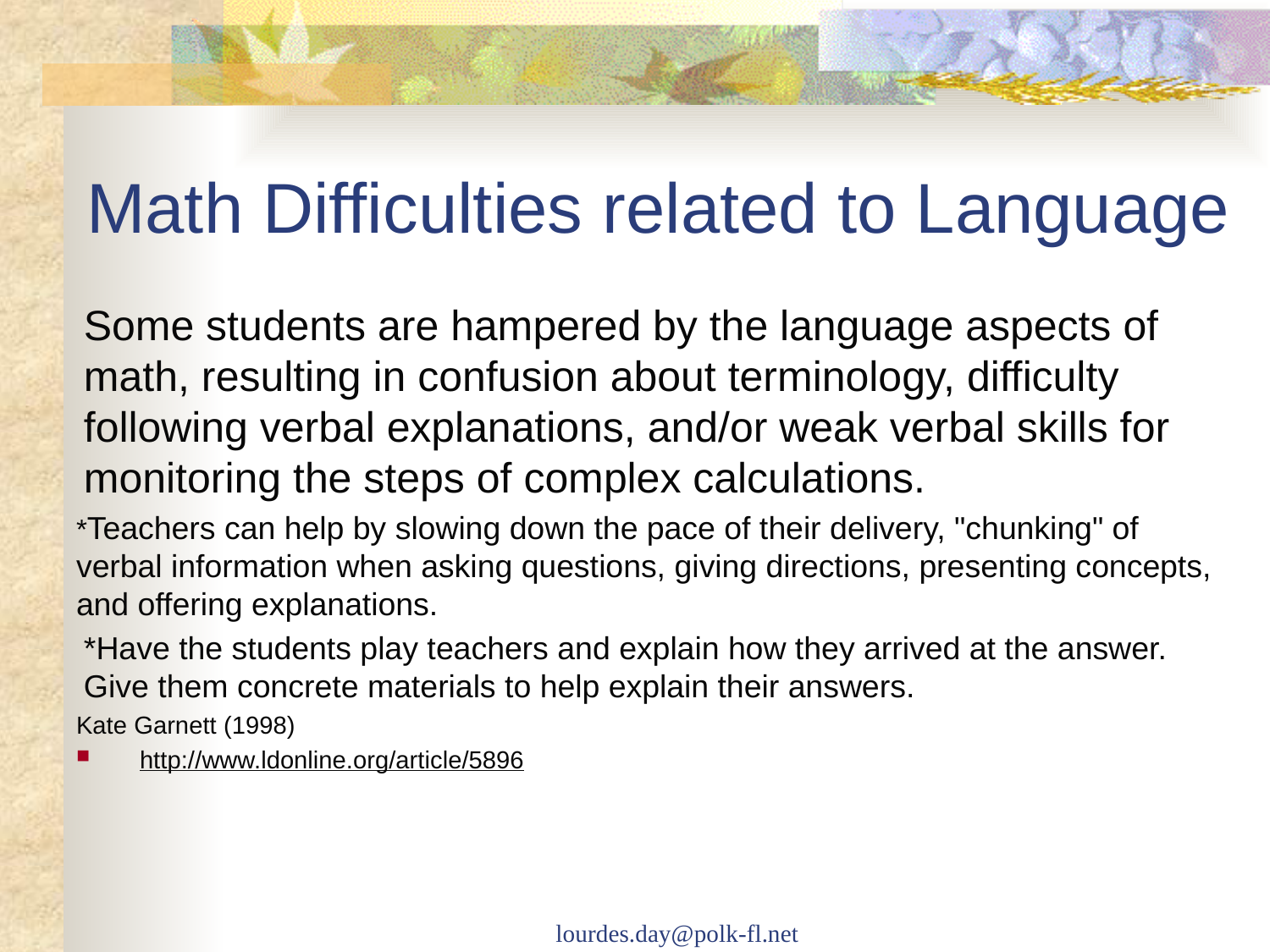

# Math Difficulties related to Language
Some students are hampered by the language aspects of math, resulting in confusion about terminology, difficulty following verbal explanations, and/or weak verbal skills for monitoring the steps of complex calculations.
*Teachers can help by slowing down the pace of their delivery, "chunking" of verbal information when asking questions, giving directions, presenting concepts, and offering explanations.
*Have the students play teachers and explain how they arrived at the answer. Give them concrete materials to help explain their answers.
Kate Garnett (1998)
http://www.ldonline.org/article/5896

lourdes.day@polk-fl.net